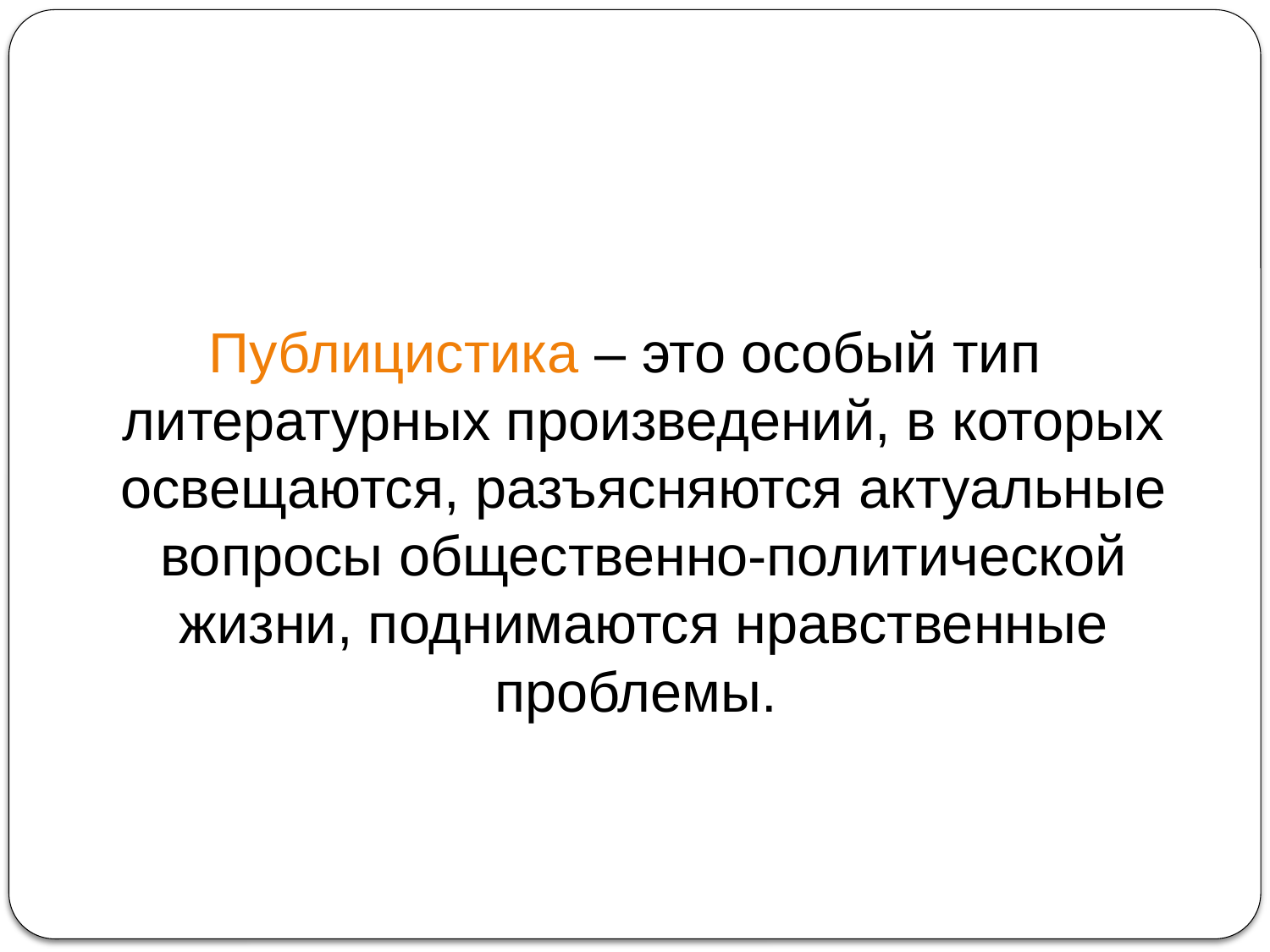

Публицистика – это особый тип литературных произведений, в которых освещаются, разъясняются актуальные вопросы общественно-политической жизни, поднимаются нравственные проблемы.